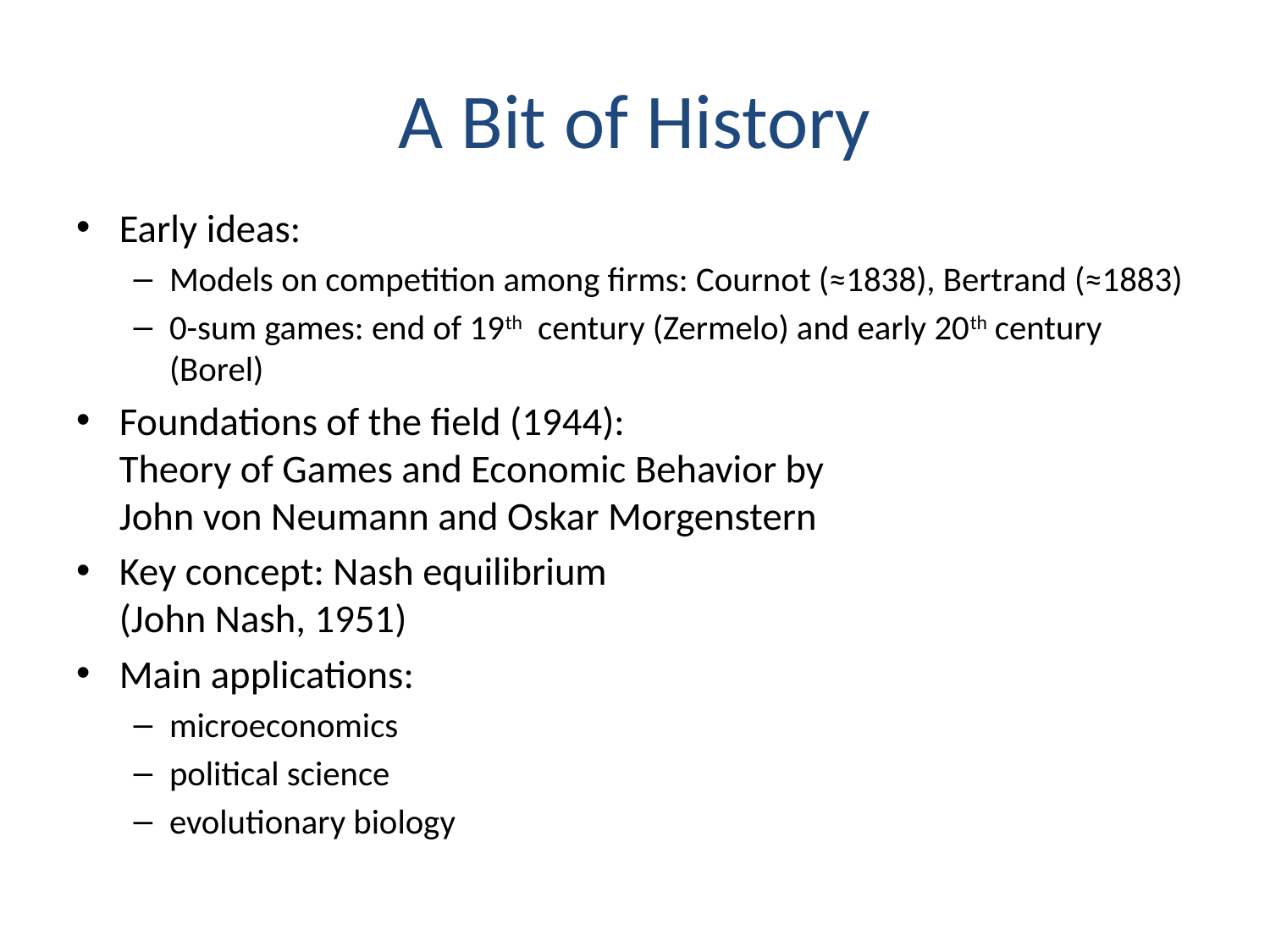

# A Bit of History
Early ideas:
Models on competition among firms: Cournot (≈1838), Bertrand (≈1883)
0-sum games: end of 19th  century (Zermelo) and early 20th century (Borel)
Foundations of the field (1944):
Theory of Games and Economic Behavior by
John von Neumann and Oskar Morgenstern
Key concept: Nash equilibrium
(John Nash, 1951)
Main applications:
microeconomics
political science
evolutionary biology